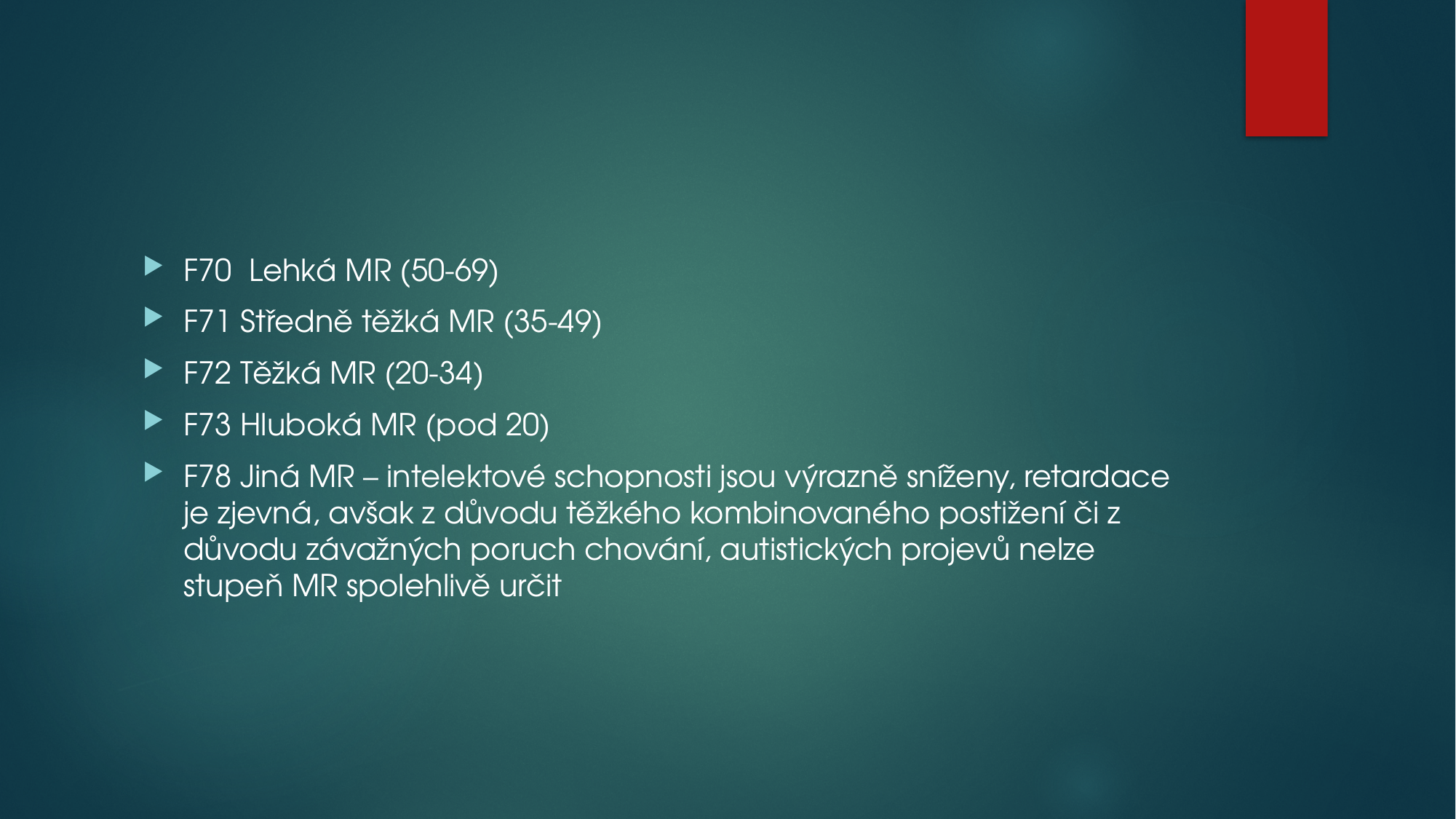

#
F70  Lehká MR (50-69)
F71 Středně těžká MR (35-49)
F72 Těžká MR (20-34)
F73 Hluboká MR (pod 20)
F78 Jiná MR – intelektové schopnosti jsou výrazně sníženy, retardace je zjevná, avšak z důvodu těžkého kombinovaného postižení či z důvodu závažných poruch chování, autistických projevů nelze stupeň MR spolehlivě určit